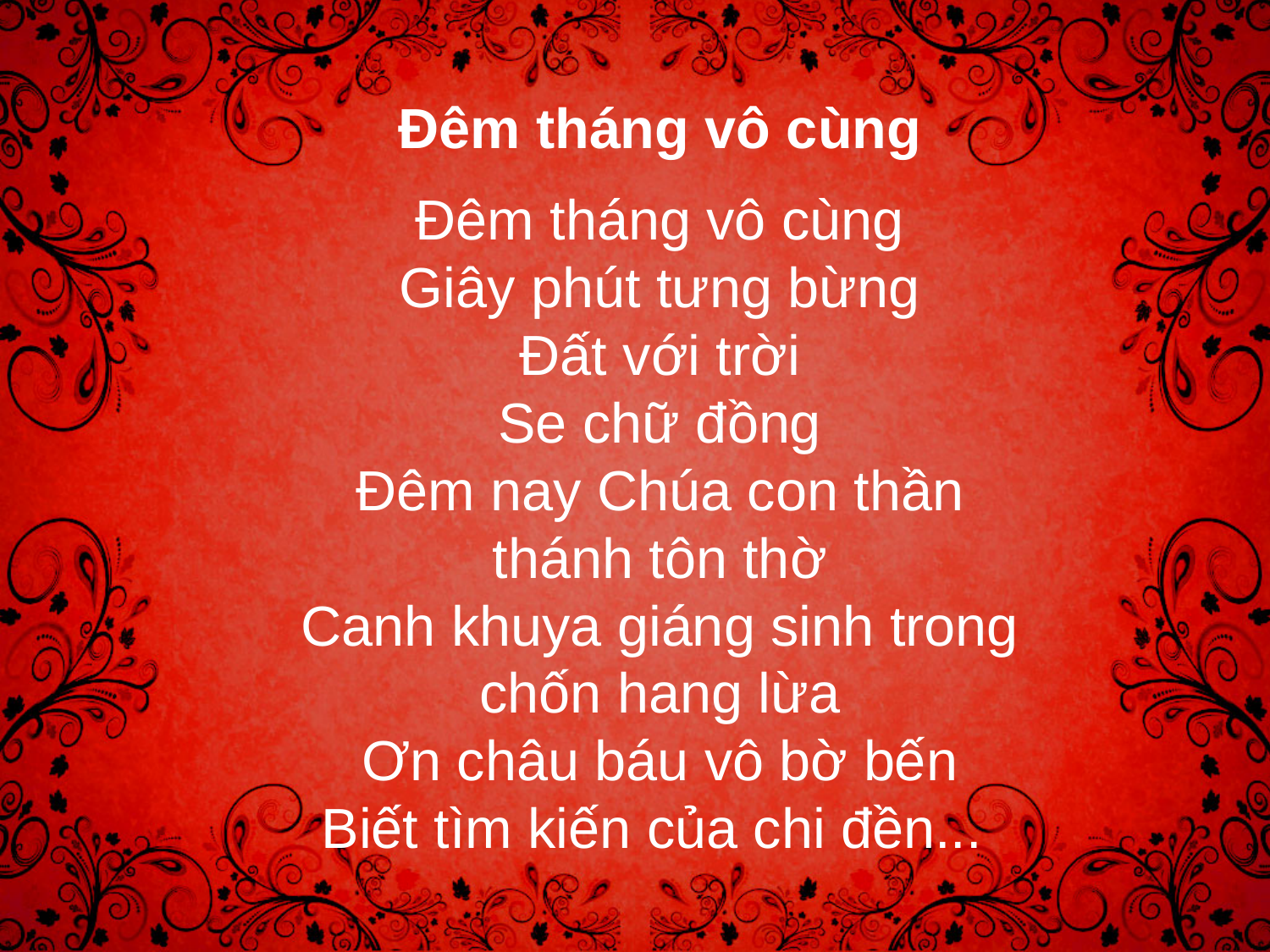

Đêm tháng vô cùng

Đêm tháng vô cùng
Giây phút tưng bừng
Đất với trời
Se chữ đồng
Đêm nay Chúa con thần thánh tôn thờ
Canh khuya giáng sinh trong chốn hang lừa
Ơn châu báu vô bờ bến
Biết tìm kiến của chi đền...